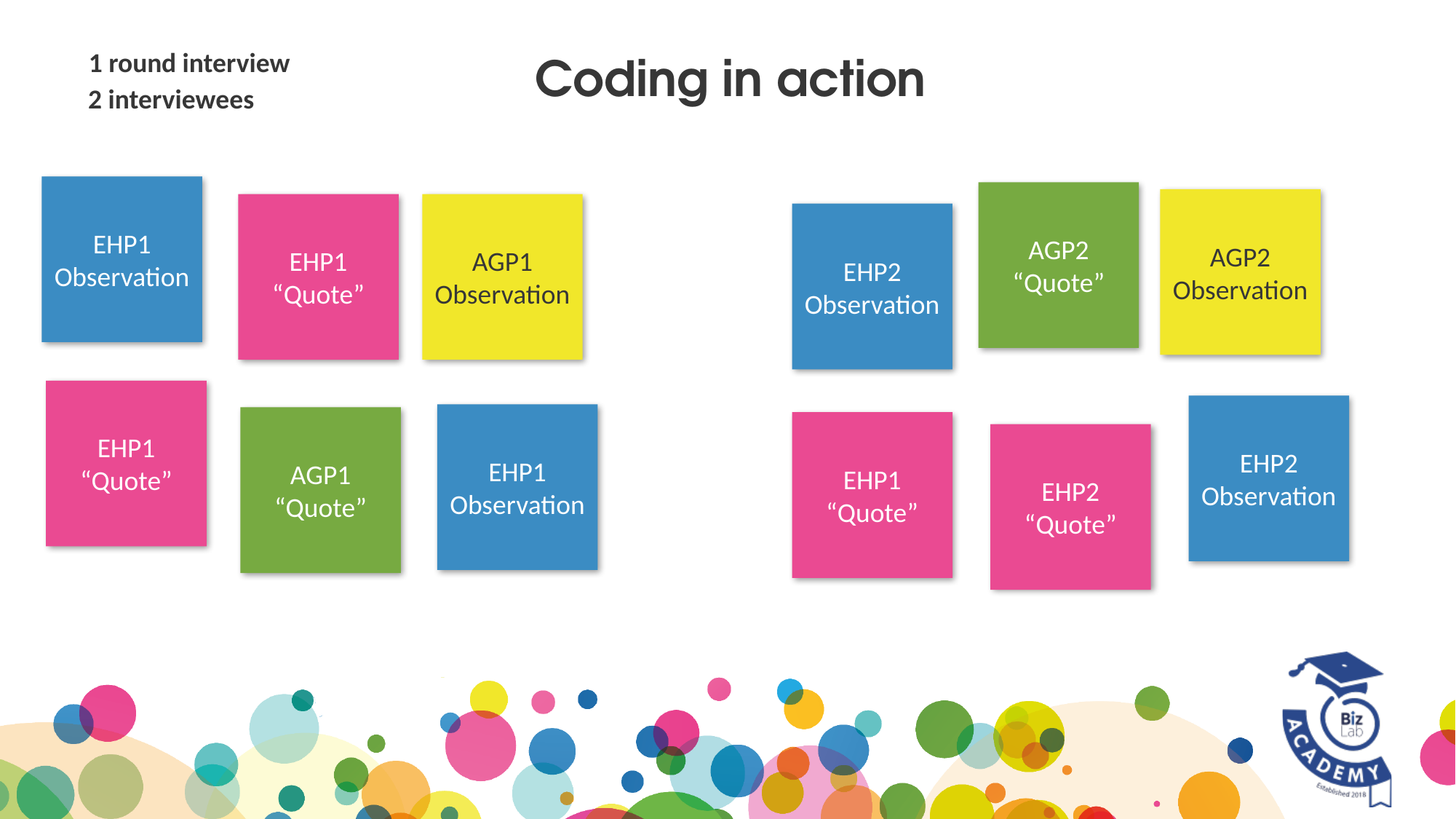

1 round interview
# Coding in action
2 interviewees
EHP1
Observation
AGP2
“Quote”
AGP2
Observation
EHP1
“Quote”
AGP1
Observation
EHP2
Observation
EHP1
“Quote”
EHP2
Observation
EHP1
Observation
AGP1
“Quote”
EHP1
“Quote”
EHP2
“Quote”